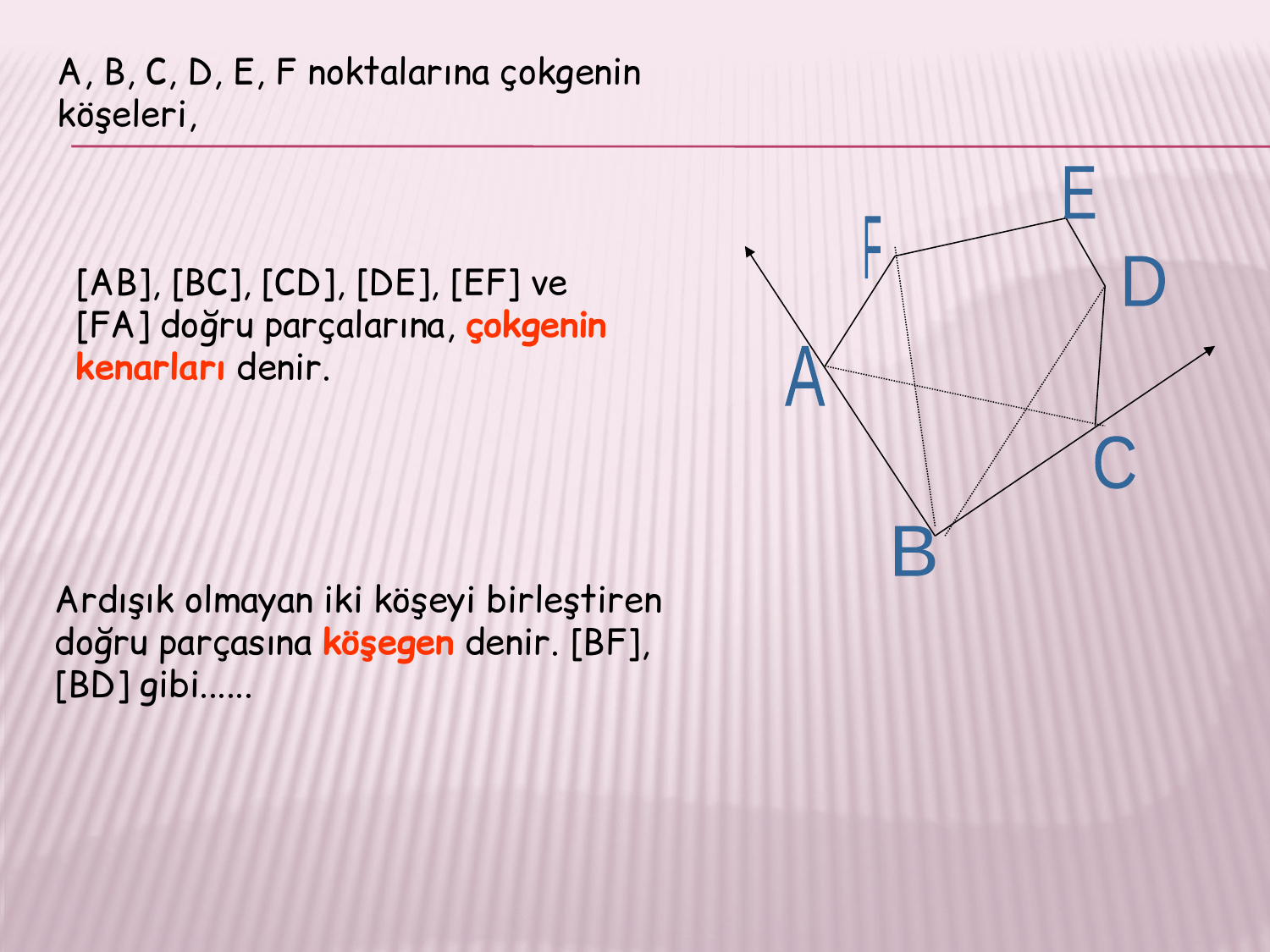

A, B, C, D, E, F noktalarına çokgenin köşeleri,

E

F

[AB], [BC], [CD], [DE], [EF] ve  [FA] doğru parçalarına, çokgenin kenarları denir.

D

A

C
B
Ardışık olmayan iki köşeyi birleştiren doğru parçasına köşegen denir. [BF], [BD] gibi......